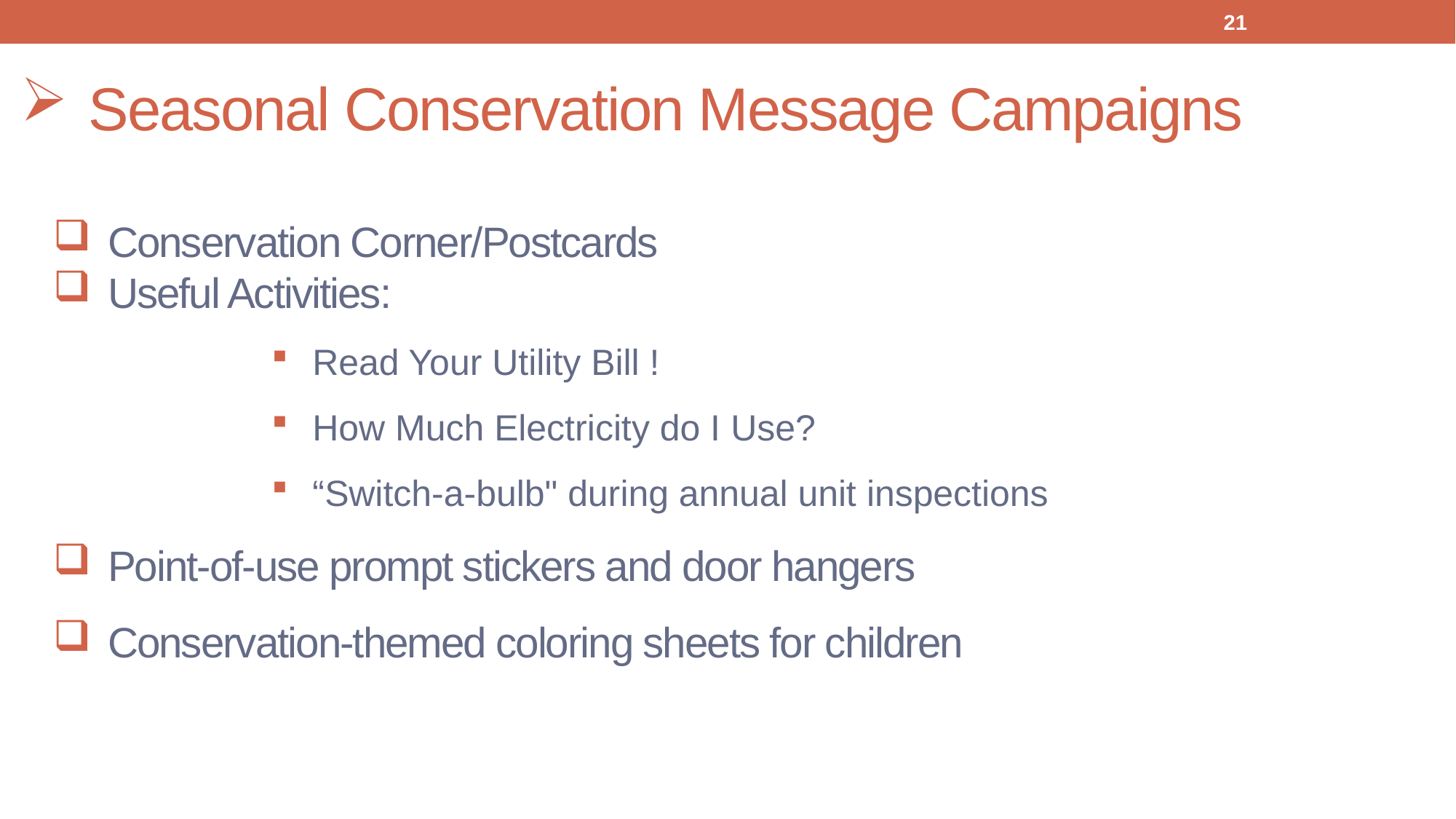

21
# Seasonal Conservation Message Campaigns
Conservation Corner/Postcards
Useful Activities:
Read Your Utility Bill !
How Much Electricity do I Use?
“Switch‐a‐bulb" during annual unit inspections
Point‐of‐use prompt stickers and door hangers
Conservation‐themed coloring sheets for children